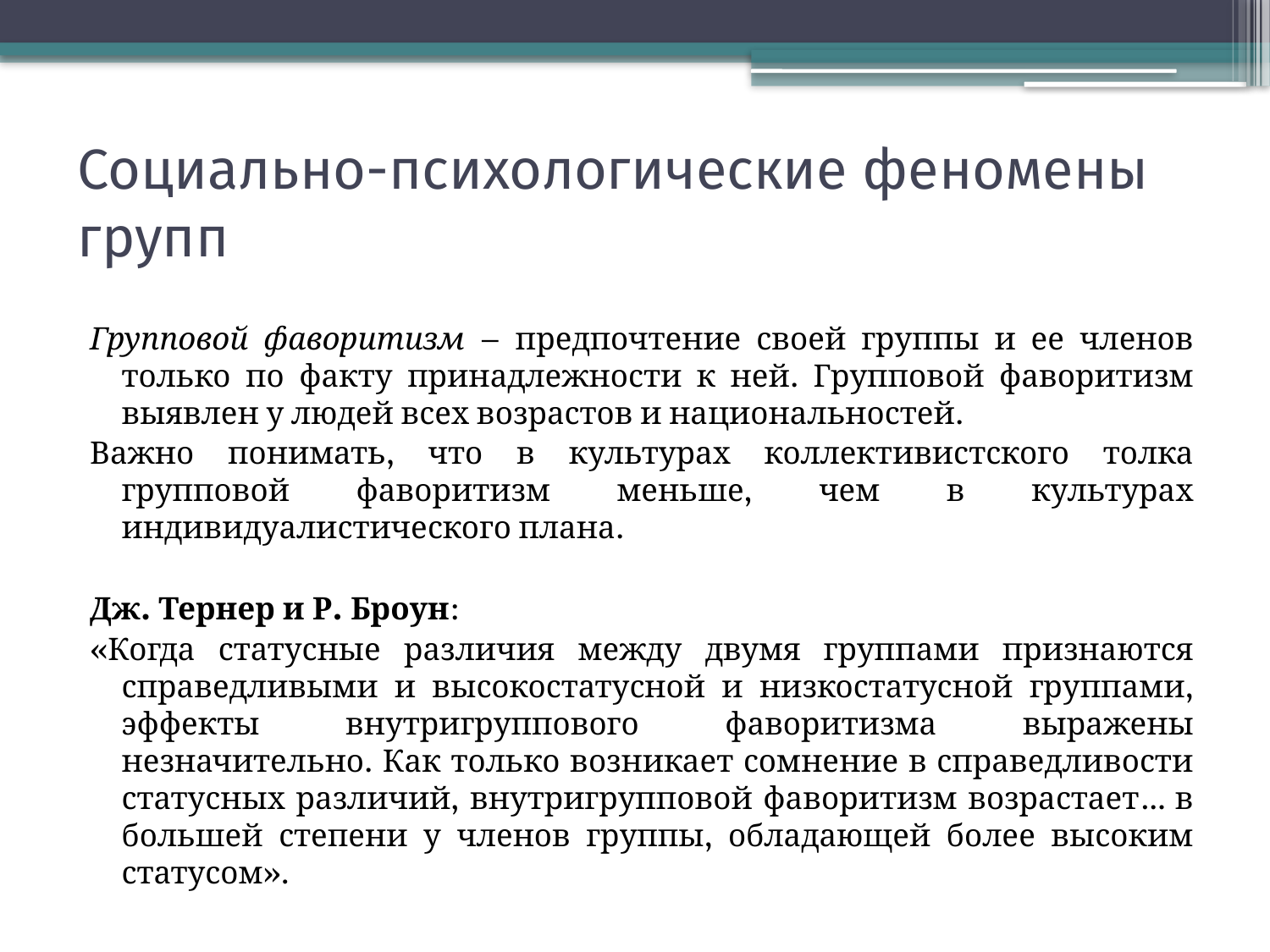

# Социально-психологические феномены групп
Групповой фаворитизм – предпочтение своей группы и ее членов только по факту принадлежности к ней. Групповой фаворитизм выявлен у людей всех возрастов и национальностей.
Важно понимать, что в культурах коллективистского толка групповой фаворитизм меньше, чем в культурах индивидуалистического плана.

Дж. Тернер и Р. Броун:
«Когда статусные различия между двумя группами признаются справедливыми и высокостатусной и низкостатусной группами, эффекты внутригруппового фаворитизма выражены незначительно. Как только возникает сомнение в справедливости статусных различий, внутригрупповой фаворитизм возрастает… в большей степени у членов группы, обладающей более высоким статусом».